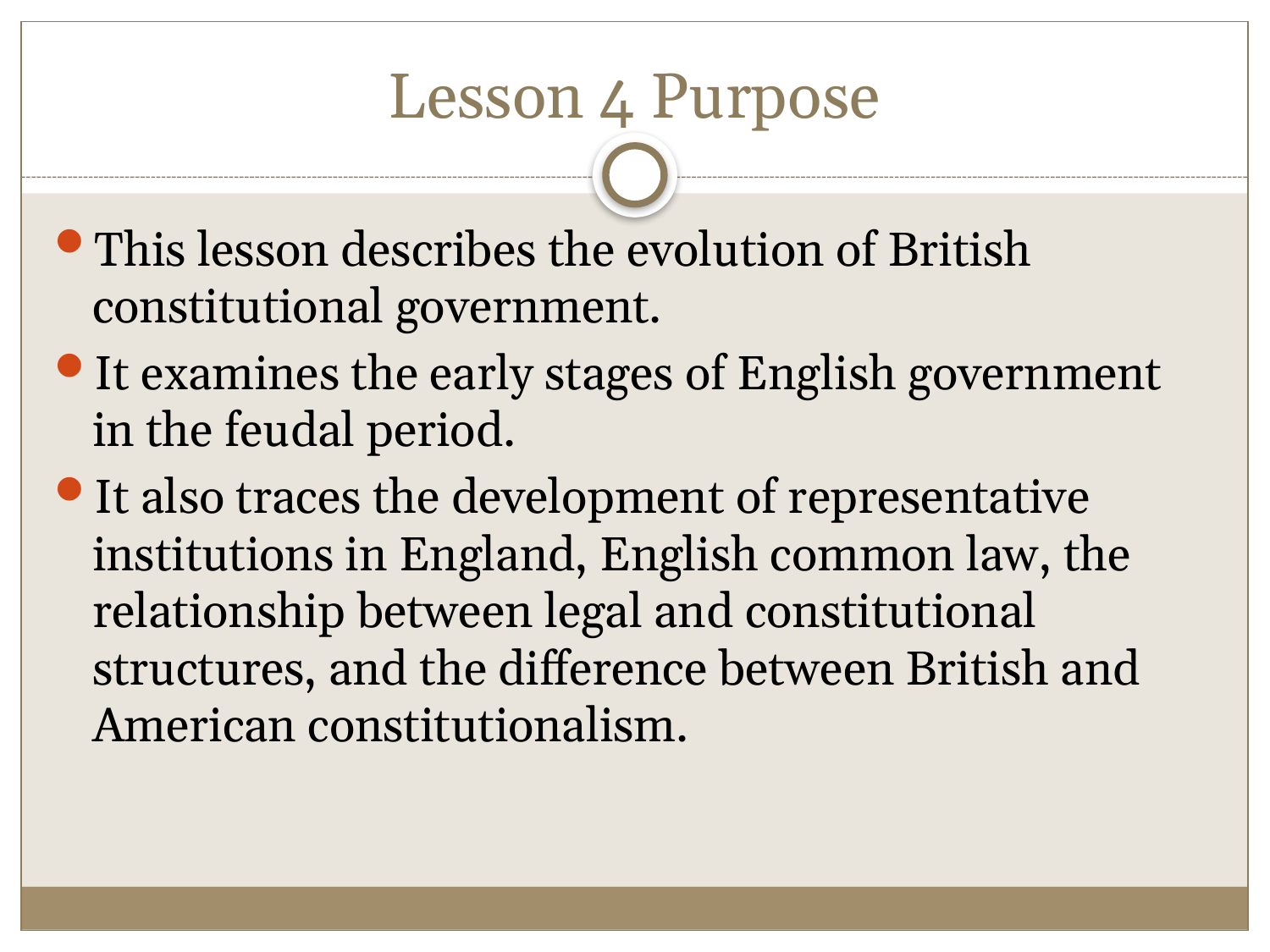

# Lesson 4 Purpose
This lesson describes the evolution of British constitutional government.
It examines the early stages of English government in the feudal period.
It also traces the development of representative institutions in England, English common law, the relationship between legal and constitutional structures, and the difference between British and American constitutionalism.